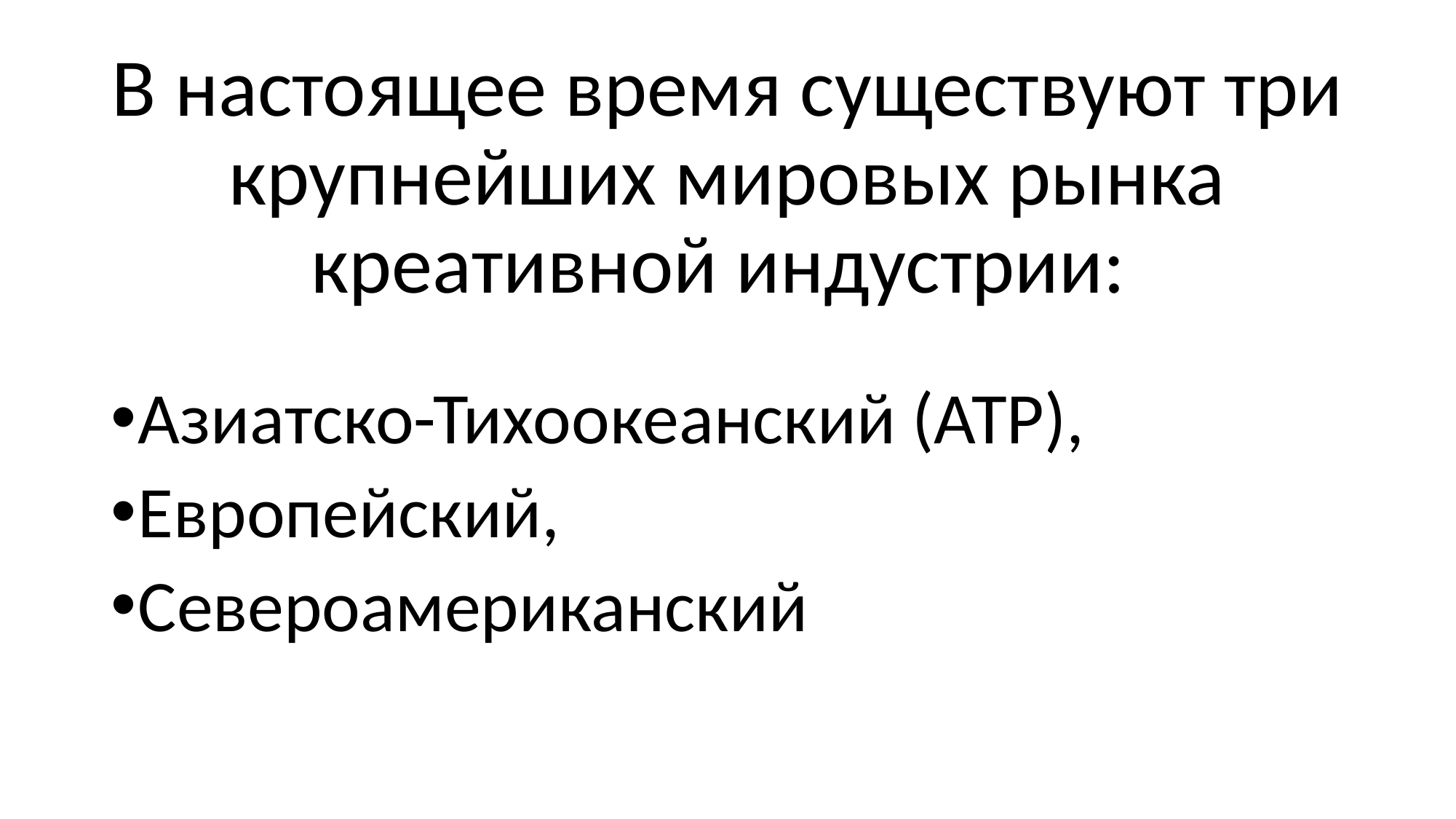

# В настоящее время существуют три крупнейших мировых рынка креативной индустрии:
Азиатско-Тихоокеанский (АТР),
Европейский,
Североамериканский